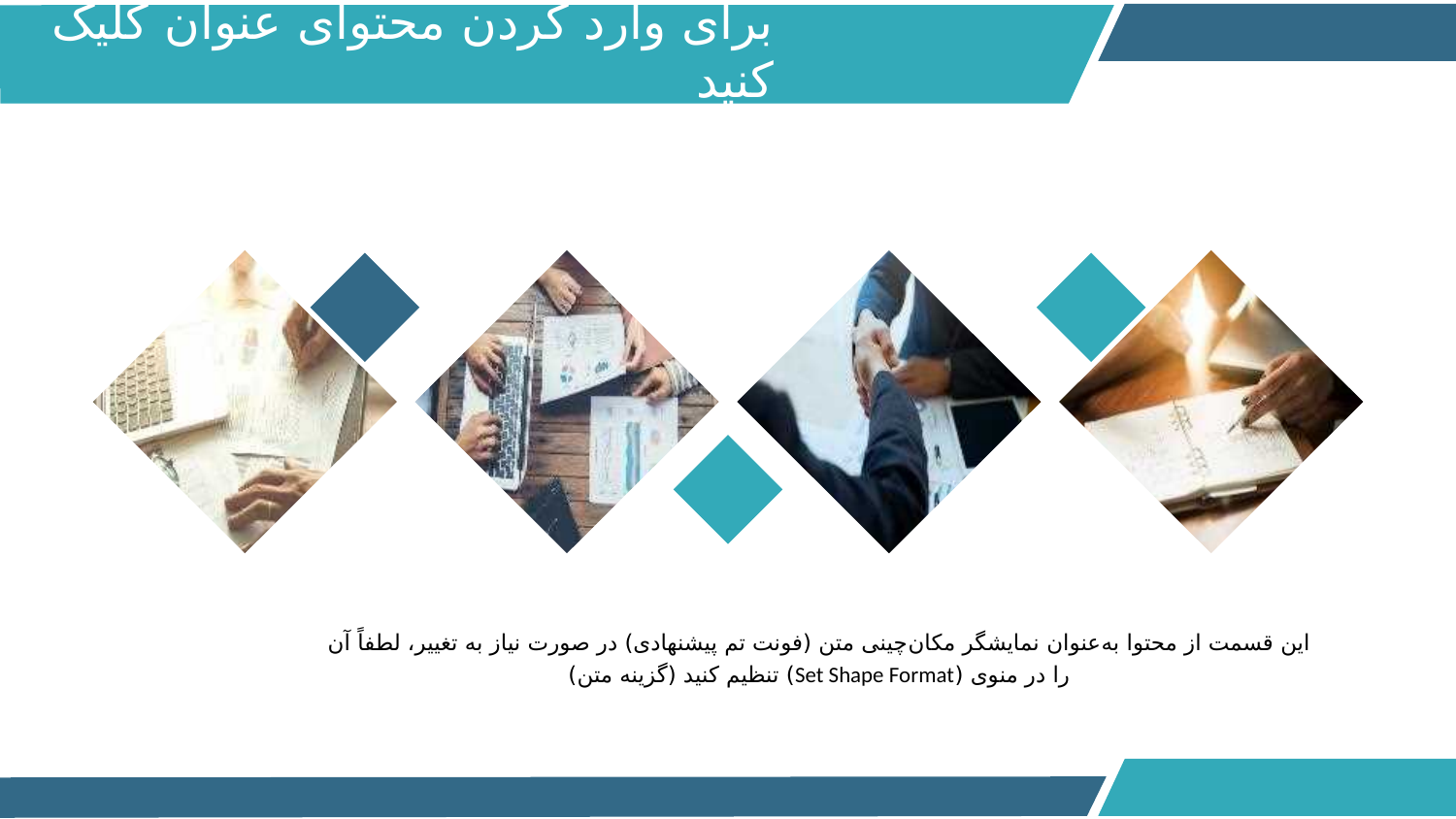

برای وارد کردن محتوای عنوان کلیک کنید

این قسمت از محتوا به‌عنوان نمایشگر مکان‌چینی متن (فونت تم پیشنهادی) در صورت نیاز به تغییر، لطفاً آن را در منوی (Set Shape Format) تنظیم کنید (گزینه متن)